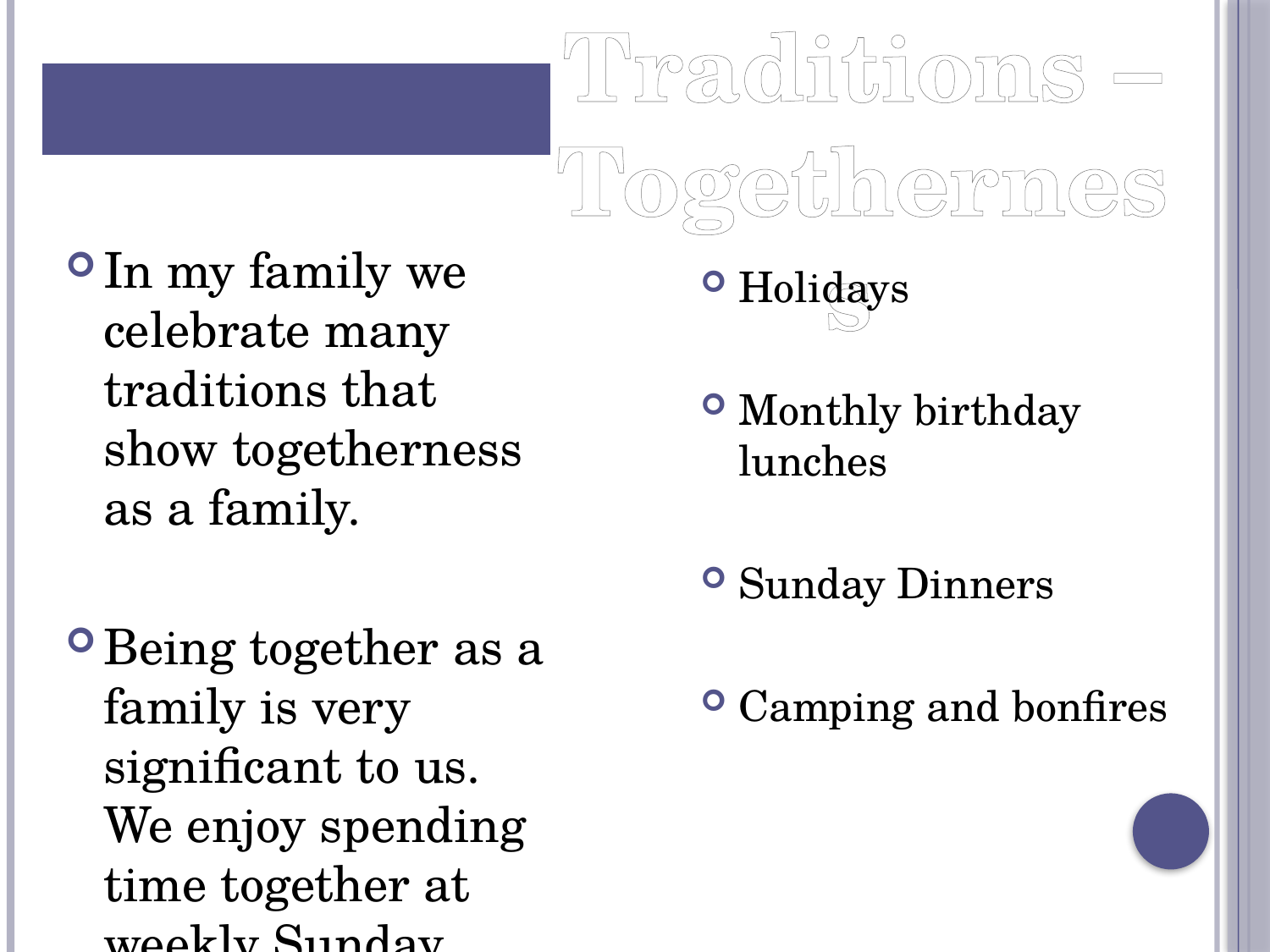

Traditions – Togetherness

In my family we celebrate many traditions that show togetherness as a family.

Being together as a family is very significant to us. We enjoy spending time together at weekly Sunday dinners.
Holidays

Monthly birthday lunches

Sunday Dinners

Camping and bonfires